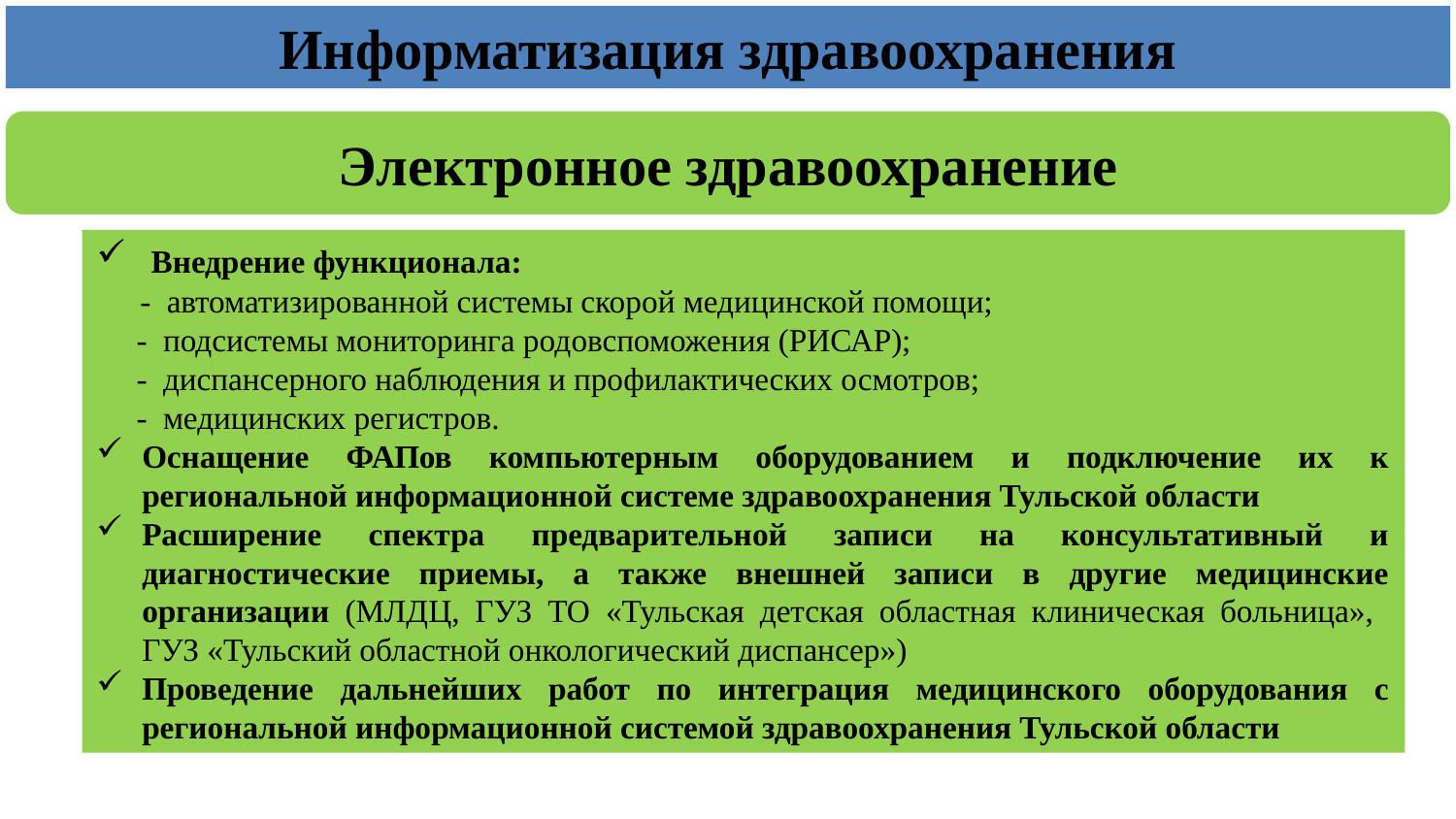

Информатизация здравоохранения
Электронное здравоохранение
 Внедрение функционала:
      -  автоматизированной системы скорой медицинской помощи;
     -  подсистемы мониторинга родовспоможения (РИСАР);
     -  диспансерного наблюдения и профилактических осмотров;
     -  медицинских регистров.
Оснащение ФАПов компьютерным оборудованием и подключение их к региональной информационной системе здравоохранения Тульской области
Расширение спектра предварительной записи на консультативный и диагностические приемы, а также внешней записи в другие медицинские организации (МЛДЦ, ГУЗ ТО «Тульская детская областная клиническая больница»,
ГУЗ «Тульский областной онкологический диспансер»)
Проведение дальнейших работ по интеграция медицинского оборудования с региональной информационной системой здравоохранения Тульской области